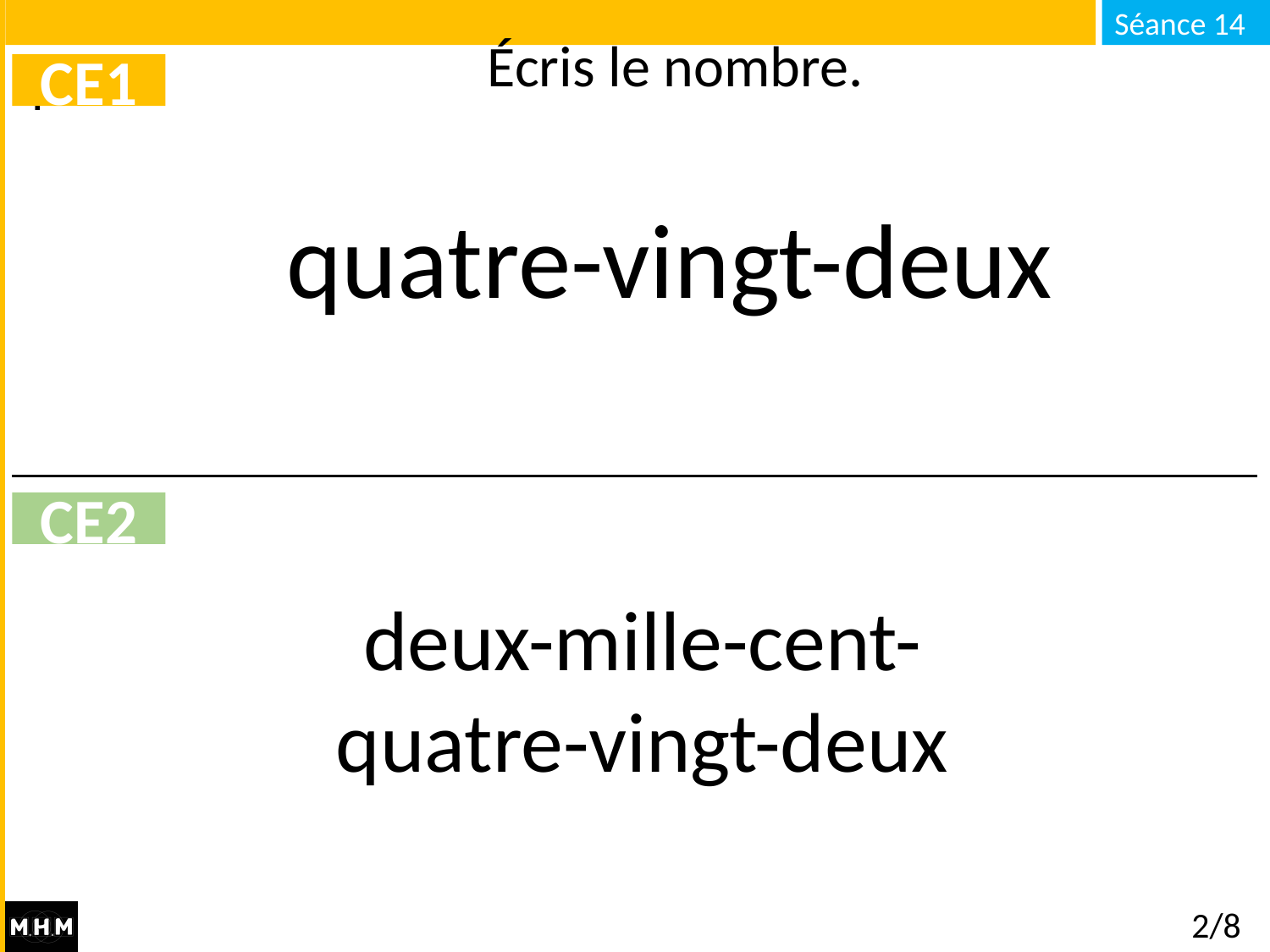

# Écris le nombre.
CE1
quatre-vingt-deux
CE2
deux-mille-cent-
quatre-vingt-deux
2/8